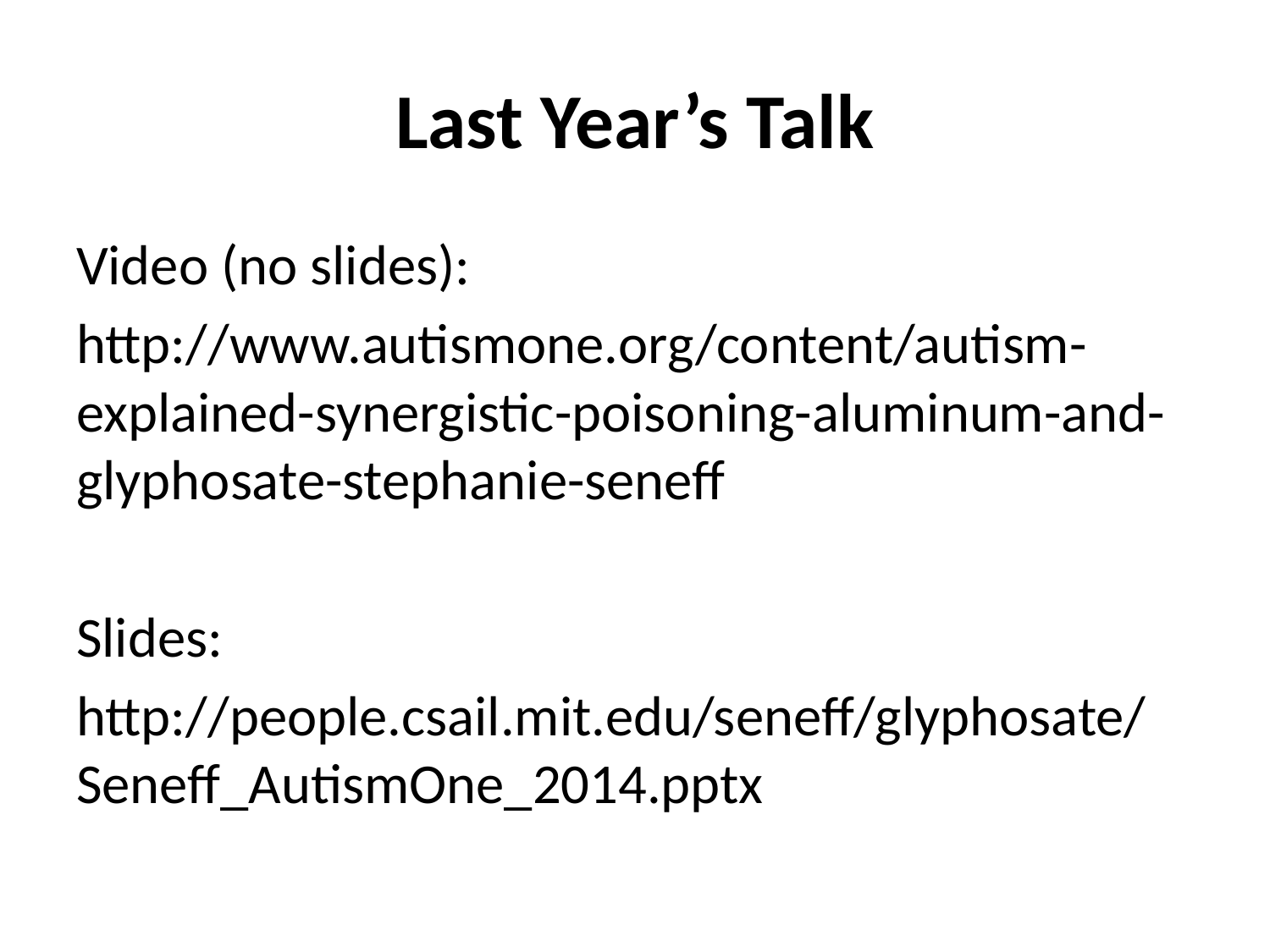

# Last Year’s Talk
Video (no slides):
http://www.autismone.org/content/autism-explained-synergistic-poisoning-aluminum-and-glyphosate-stephanie-seneff

Slides:
http://people.csail.mit.edu/seneff/glyphosate/Seneff_AutismOne_2014.pptx